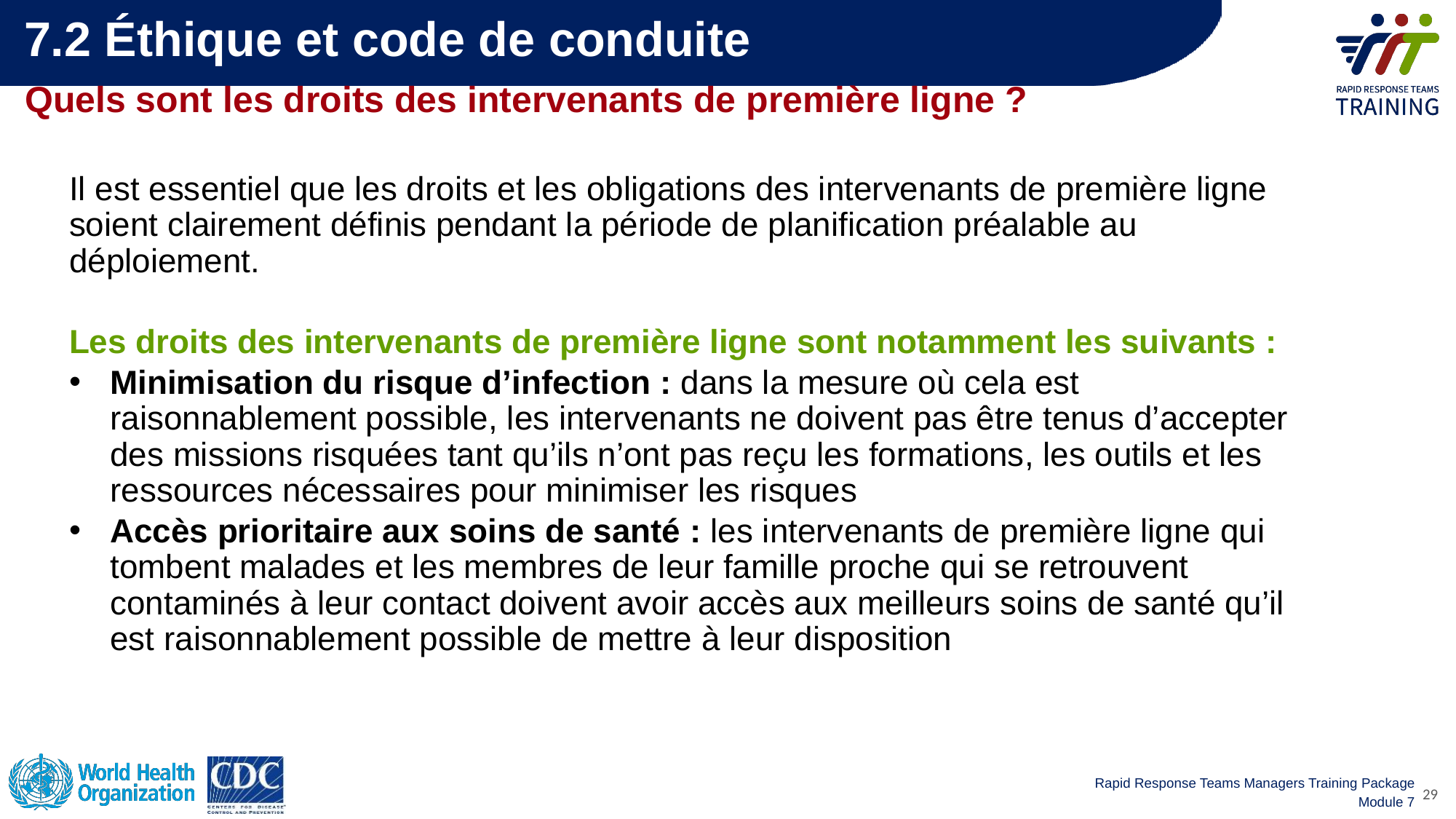

7.2 Éthique et code de conduite
# Quels sont les droits des intervenants de première ligne ?
Il est essentiel que les droits et les obligations des intervenants de première ligne soient clairement définis pendant la période de planification préalable au déploiement.

Les droits des intervenants de première ligne sont notamment les suivants :
Minimisation du risque d’infection : dans la mesure où cela est raisonnablement possible, les intervenants ne doivent pas être tenus d’accepter des missions risquées tant qu’ils n’ont pas reçu les formations, les outils et les ressources nécessaires pour minimiser les risques
Accès prioritaire aux soins de santé : les intervenants de première ligne qui tombent malades et les membres de leur famille proche qui se retrouvent contaminés à leur contact doivent avoir accès aux meilleurs soins de santé qu’il est raisonnablement possible de mettre à leur disposition

29